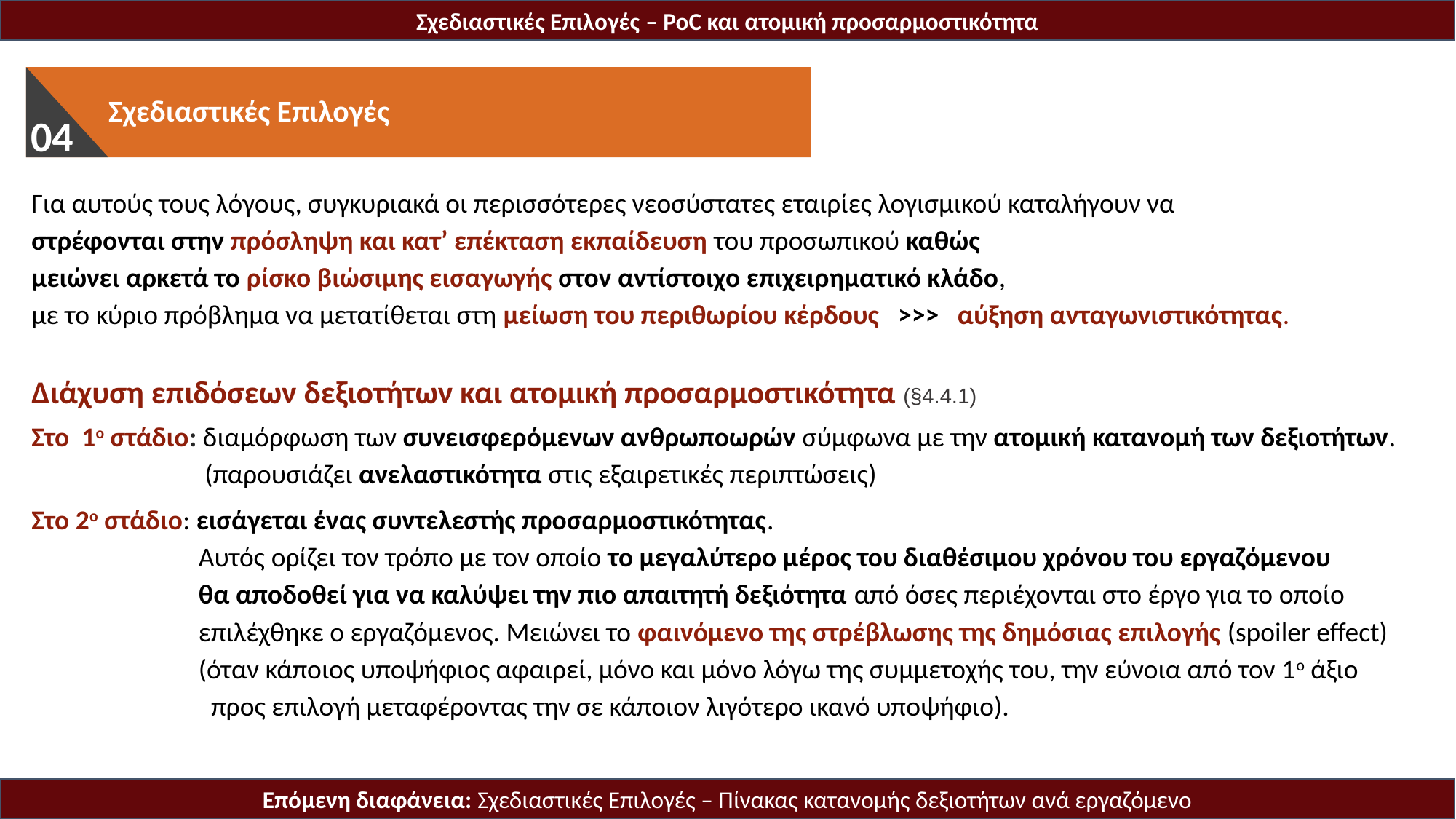

Σχεδιαστικές Επιλογές – PoC και ατομική προσαρμοστικότητα

 Προτεινόμενη Μοντελοποίηση
01
 Σχεδιαστικές Επιλογές
03
04
05
Για αυτούς τους λόγους, συγκυριακά οι περισσότερες νεοσύστατες εταιρίες λογισμικού καταλήγουν να
στρέφονται στην πρόσληψη και κατ’ επέκταση εκπαίδευση του προσωπικού καθώς
μειώνει αρκετά το ρίσκο βιώσιμης εισαγωγής στον αντίστοιχο επιχειρηματικό κλάδο,
με το κύριο πρόβλημα να μετατίθεται στη μείωση του περιθωρίου κέρδους   >>>   αύξηση ανταγωνιστικότητας.

Διάχυση επιδόσεων δεξιοτήτων και ατομική προσαρμοστικότητα (§4.4.1)
Στο  1ο στάδιο: διαμόρφωση των συνεισφερόμενων ανθρωποωρών σύμφωνα με την ατομική κατανομή των δεξιοτήτων.
                            (παρουσιάζει ανελαστικότητα στις εξαιρετικές περιπτώσεις)

Στο 2ο στάδιο: εισάγεται ένας συντελεστής προσαρμοστικότητας.
                           Αυτός ορίζει τον τρόπο με τον οποίο το μεγαλύτερο μέρος του διαθέσιμου χρόνου του εργαζόμενου
                           θα αποδοθεί για να καλύψει την πιο απαιτητή δεξιότητα από όσες περιέχονται στο έργο για το οποίο
                           επιλέχθηκε ο εργαζόμενος. Μειώνει το φαινόμενο της στρέβλωσης της δημόσιας επιλογής (spoiler effect)
                           (όταν κάποιος υποψήφιος αφαιρεί, μόνο και μόνο λόγω της συμμετοχής του, την εύνοια από τον 1ο άξιο
                             προς επιλογή μεταφέροντας την σε κάποιον λιγότερο ικανό υποψήφιο).

Επόμενη διαφάνεια: Σχεδιαστικές Επιλογές – Πίνακας κατανομής δεξιοτήτων ανά εργαζόμενο